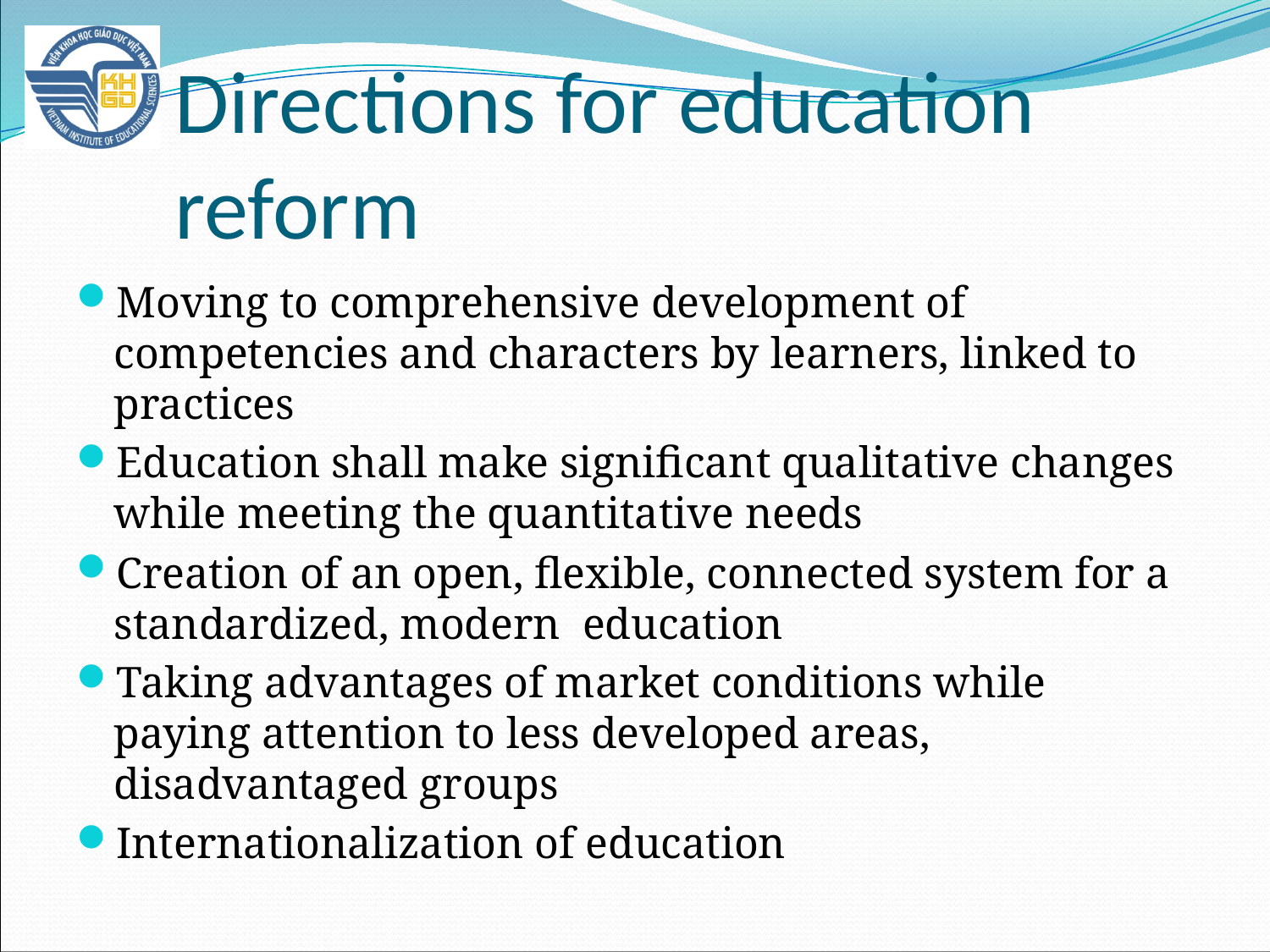

# Directions for education reform
Moving to comprehensive development of competencies and characters by learners, linked to practices
Education shall make significant qualitative changes while meeting the quantitative needs
Creation of an open, flexible, connected system for a standardized, modern  education
Taking advantages of market conditions while paying attention to less developed areas, disadvantaged groups
Internationalization of education